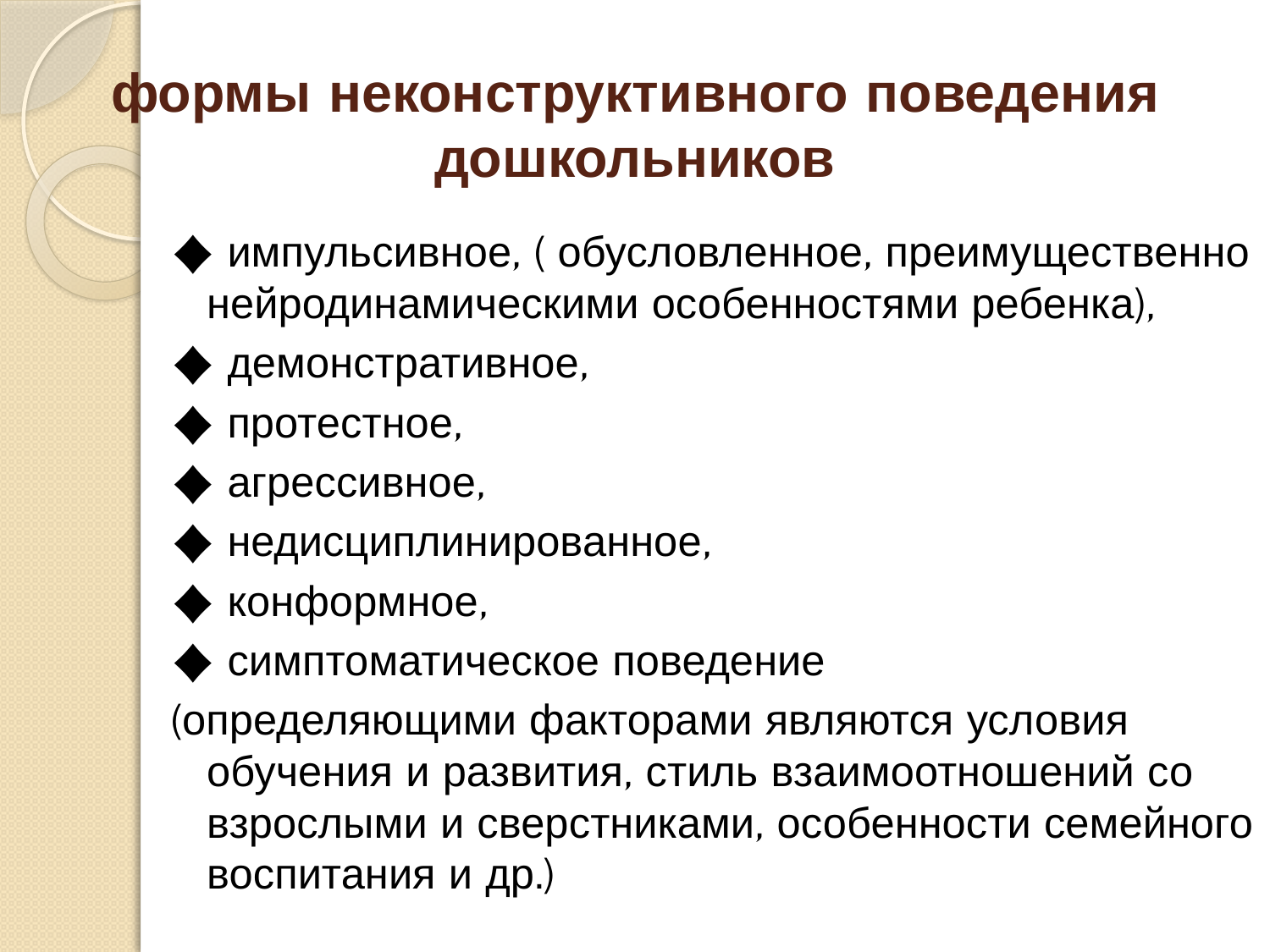

# формы неконструктивного поведения дошкольников
♦ импульсивное, ( обусловленное, преимущественно нейродинамическими особенностями ребенка),
♦ демонстративное,
♦ протестное,
♦ агрессивное,
♦ недисциплинированное,
♦ конформное,
♦ симптоматическое поведение
(определяющими факторами являются условия обучения и развития, стиль взаимоотношений со взрослыми и сверстниками, особенности семейного воспитания и др.)